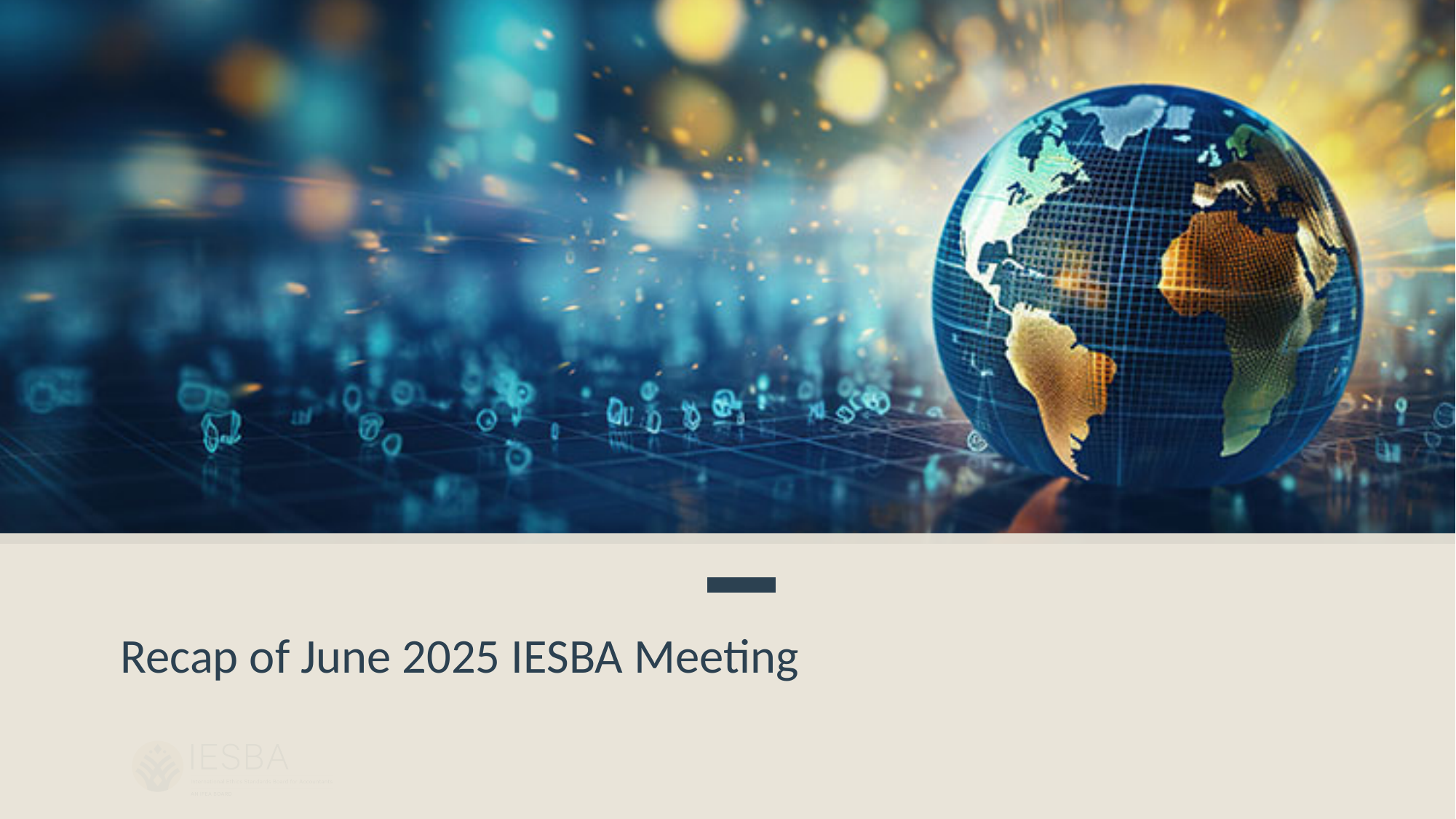

# Recap of June 2025 IESBA Meeting